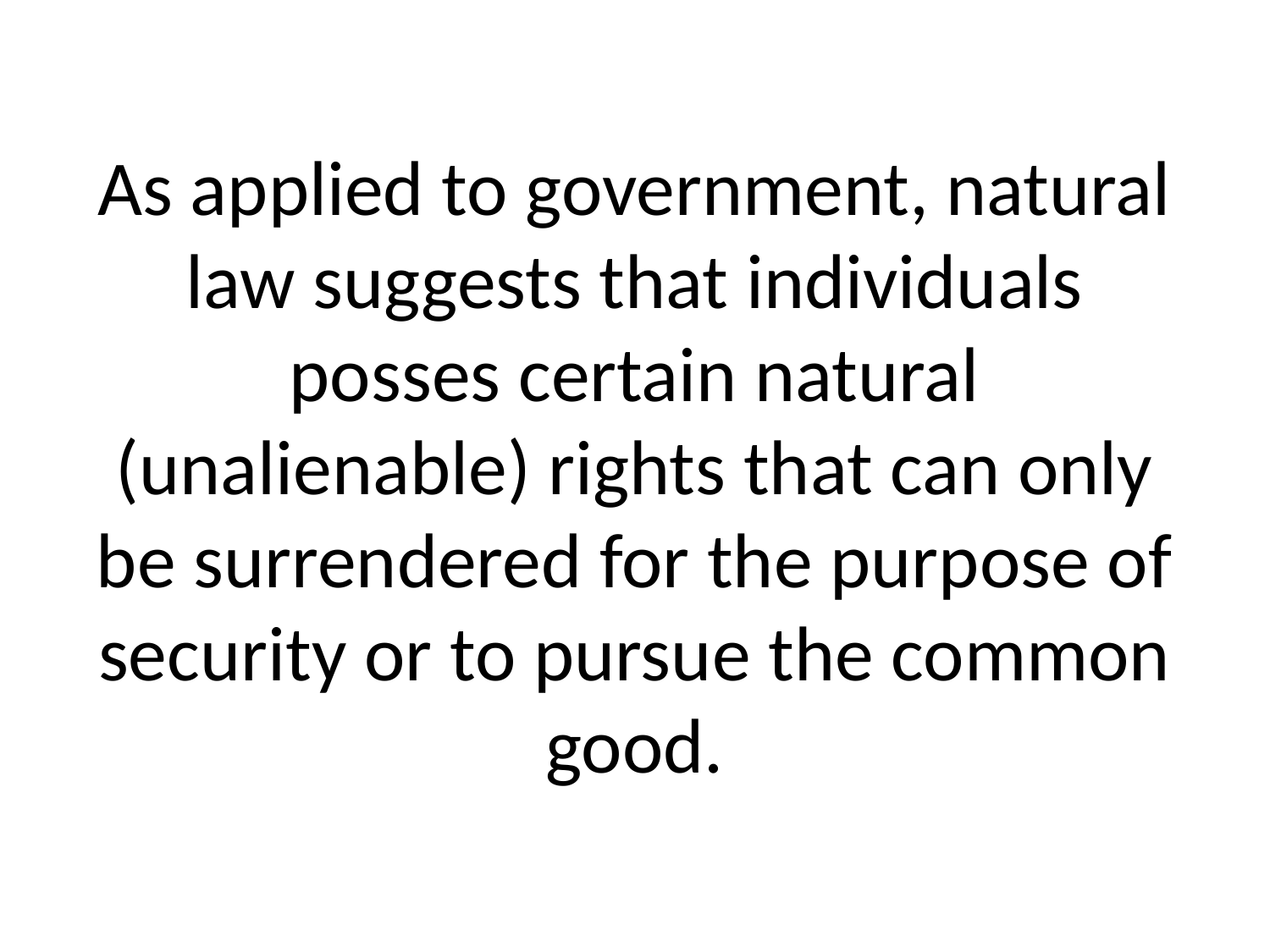

# As applied to government, natural law suggests that individuals posses certain natural (unalienable) rights that can only be surrendered for the purpose of security or to pursue the common good.